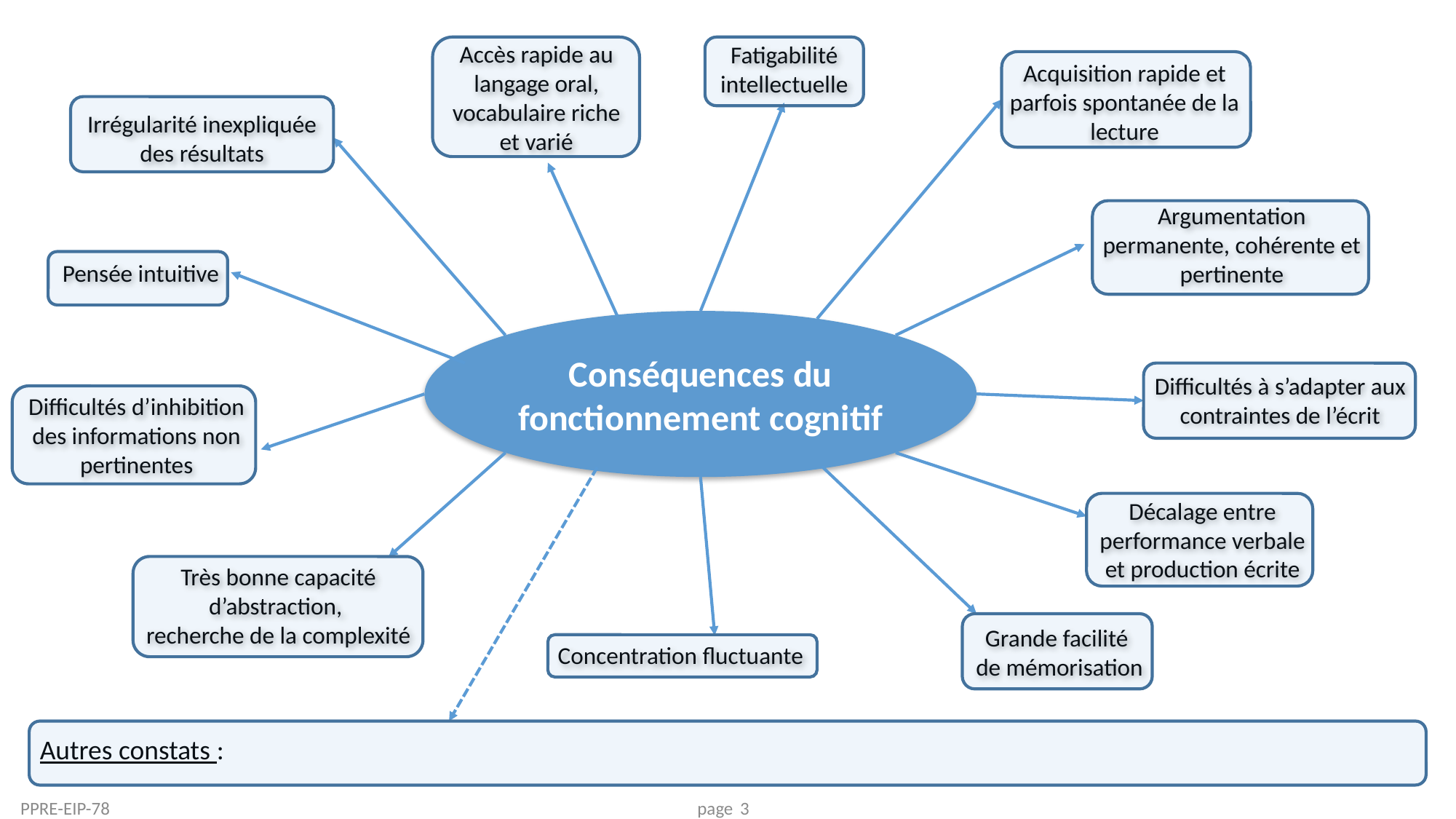

Accès rapide au langage oral, vocabulaire riche et varié
Fatigabilité intellectuelle

Acquisition rapide et parfois spontanée de la lecture

Irrégularité inexpliquée des résultats
Argumentation permanente, cohérente et pertinente

Pensée intuitive
Conséquences du fonctionnement cognitif

Difficultés à s’adapter aux contraintes de l’écrit
Difficultés d’inhibition
des informations non pertinentes

Décalage entre performance verbale
et production écrite

Très bonne capacité d’abstraction,
recherche de la complexité

Grande facilité
de mémorisation

Concentration fluctuante

Autres constats :

PPRE-EIP-78                                                                                                                                             page 3